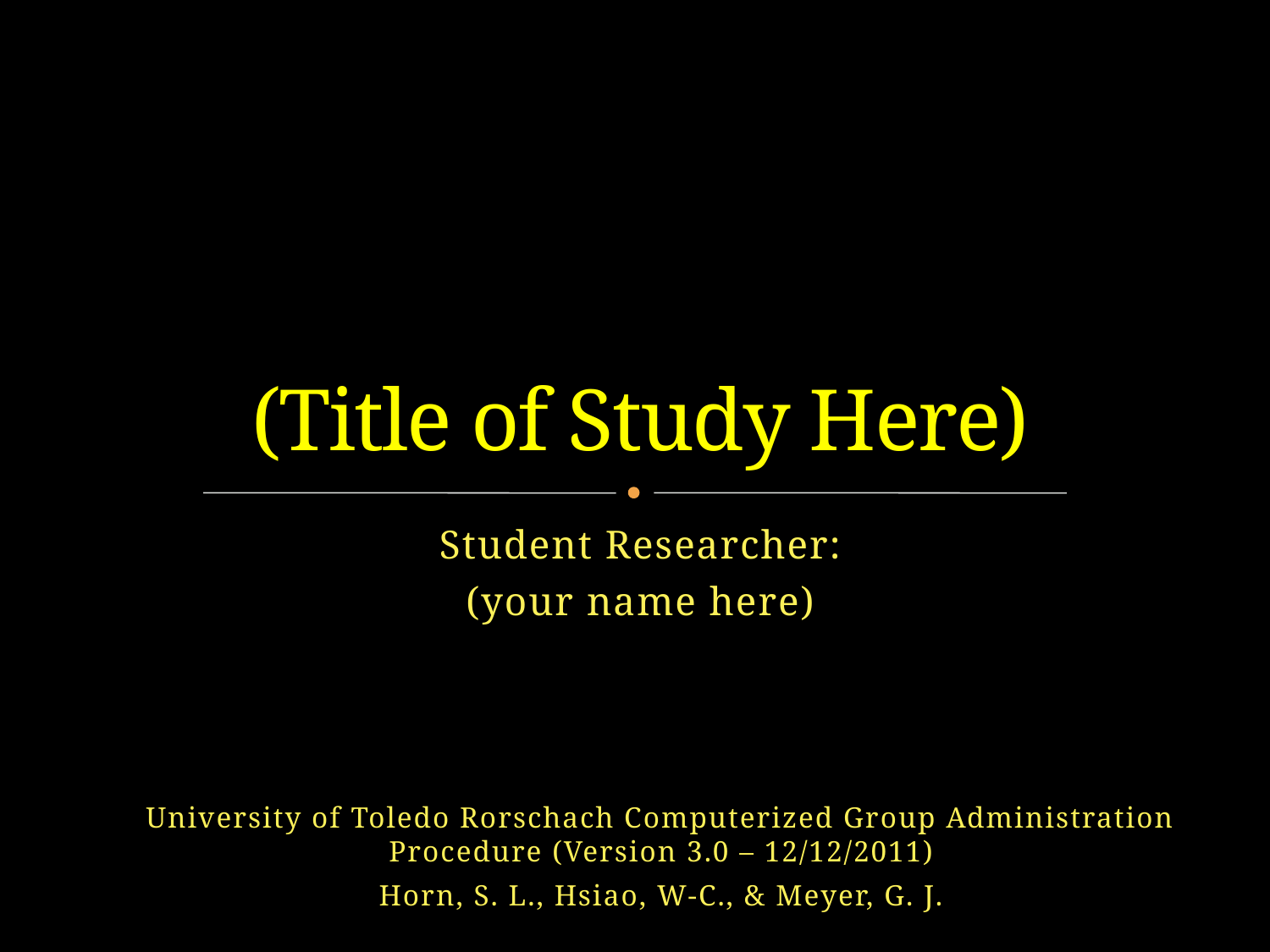

# (Title of Study Here)
Student Researcher:
(your name here)
University of Toledo Rorschach Computerized Group Administration Procedure (Version 3.0 – 12/12/2011)
Horn, S. L., Hsiao, W-C., & Meyer, G. J.